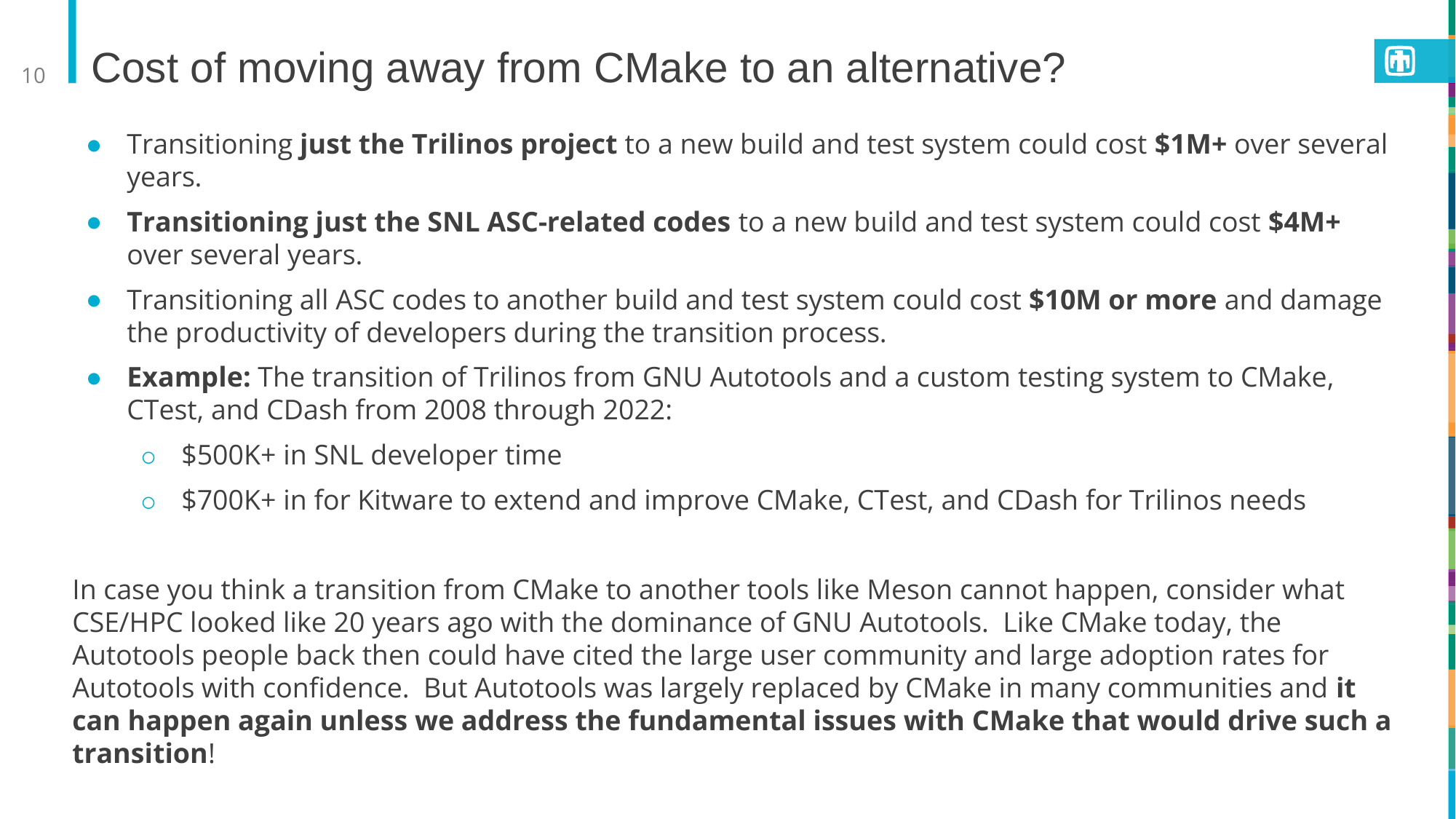

10
# Cost of moving away from CMake to an alternative?
Transitioning just the Trilinos project to a new build and test system could cost $1M+ over several years.
Transitioning just the SNL ASC-related codes to a new build and test system could cost $4M+ over several years.
Transitioning all ASC codes to another build and test system could cost $10M or more and damage the productivity of developers during the transition process.
Example: The transition of Trilinos from GNU Autotools and a custom testing system to CMake, CTest, and CDash from 2008 through 2022:
$500K+ in SNL developer time
$700K+ in for Kitware to extend and improve CMake, CTest, and CDash for Trilinos needs

In case you think a transition from CMake to another tools like Meson cannot happen, consider what CSE/HPC looked like 20 years ago with the dominance of GNU Autotools.  Like CMake today, the Autotools people back then could have cited the large user community and large adoption rates for Autotools with confidence.  But Autotools was largely replaced by CMake in many communities and it can happen again unless we address the fundamental issues with CMake that would drive such a transition!